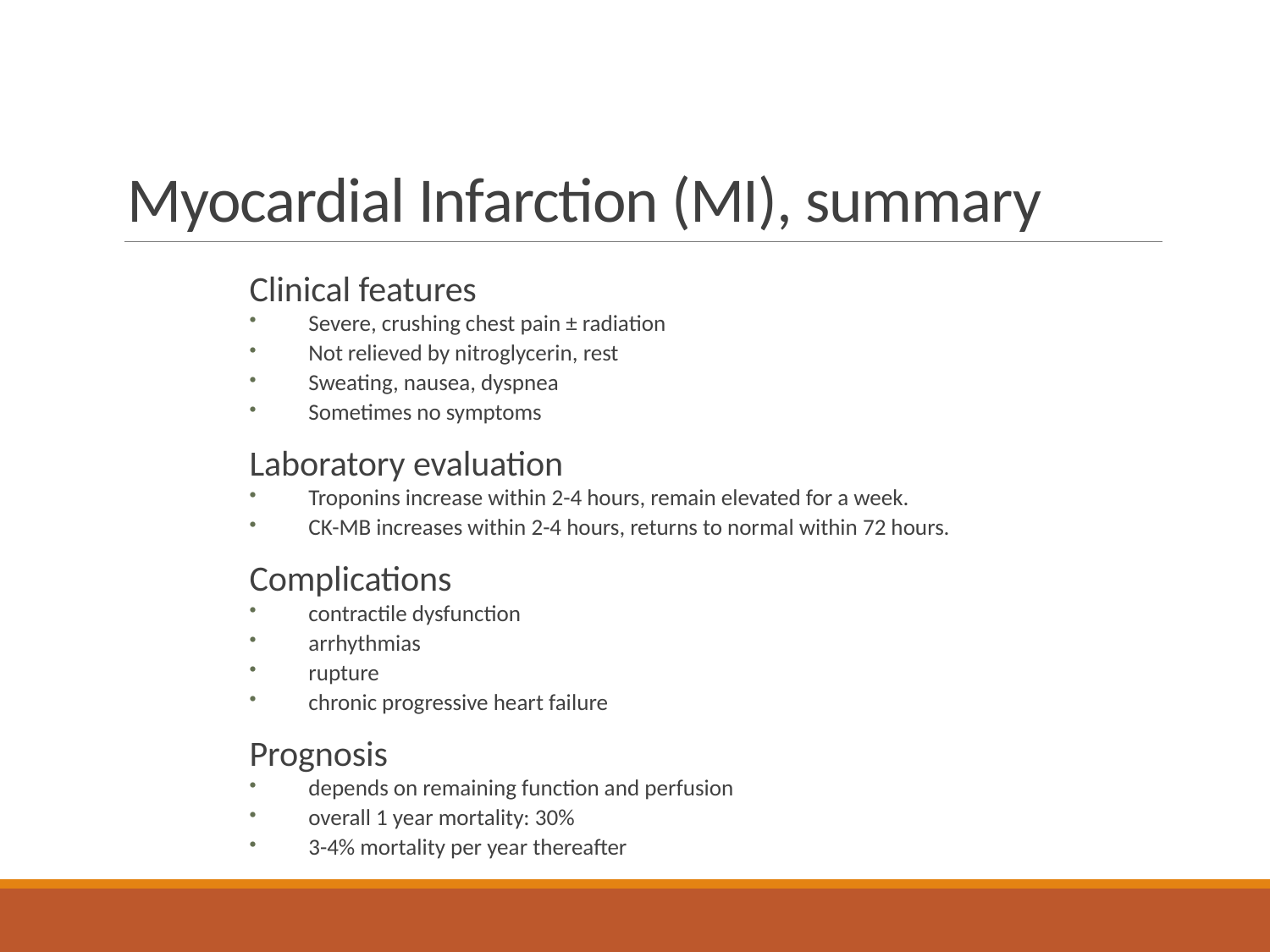

# Myocardial Infarction (MI), summary
Clinical features
Severe, crushing chest pain ± radiation
Not relieved by nitroglycerin, rest
Sweating, nausea, dyspnea
Sometimes no symptoms
Laboratory evaluation
Troponins increase within 2-4 hours, remain elevated for a week.
CK-MB increases within 2-4 hours, returns to normal within 72 hours.
Complications
contractile dysfunction
arrhythmias
rupture
chronic progressive heart failure
Prognosis
depends on remaining function and perfusion
overall 1 year mortality: 30%
3-4% mortality per year thereafter